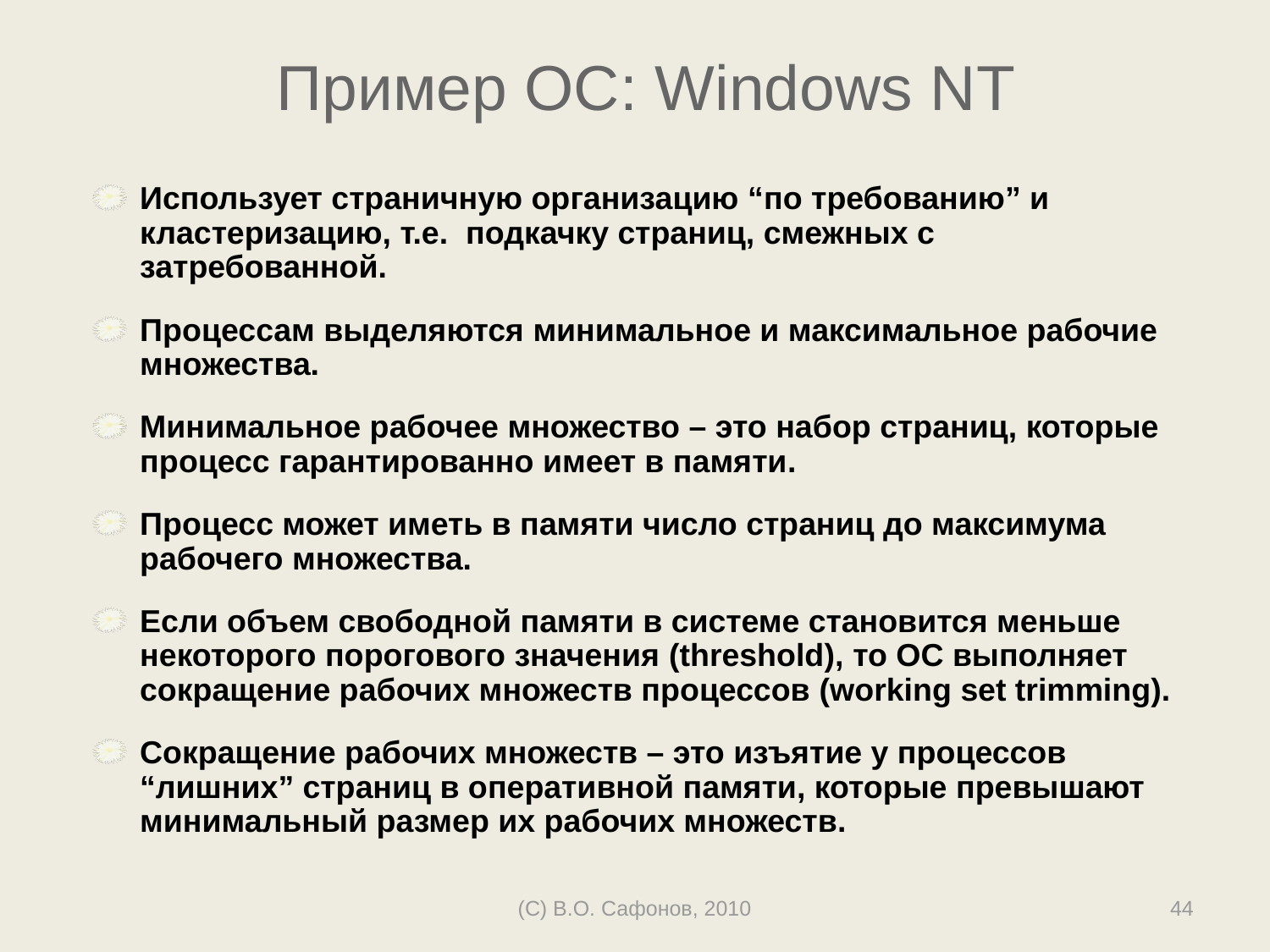

# Пример ОС: Windows NT
Использует страничную организацию “по требованию” и кластеризацию, т.е.  подкачку страниц, смежных с затребованной.
Процессам выделяются минимальное и максимальное рабочие множества.
Минимальное рабочее множество – это набор страниц, которые процесс гарантированно имеет в памяти.
Процесс может иметь в памяти число страниц до максимума рабочего множества.
Если объем свободной памяти в системе становится меньше некоторого порогового значения (threshold), то ОС выполняет сокращение рабочих множеств процессов (working set trimming).
Сокращение рабочих множеств – это изъятие у процессов “лишних” страниц в оперативной памяти, которые превышают минимальный размер их рабочих множеств.

(C) В.О. Сафонов, 2010
44